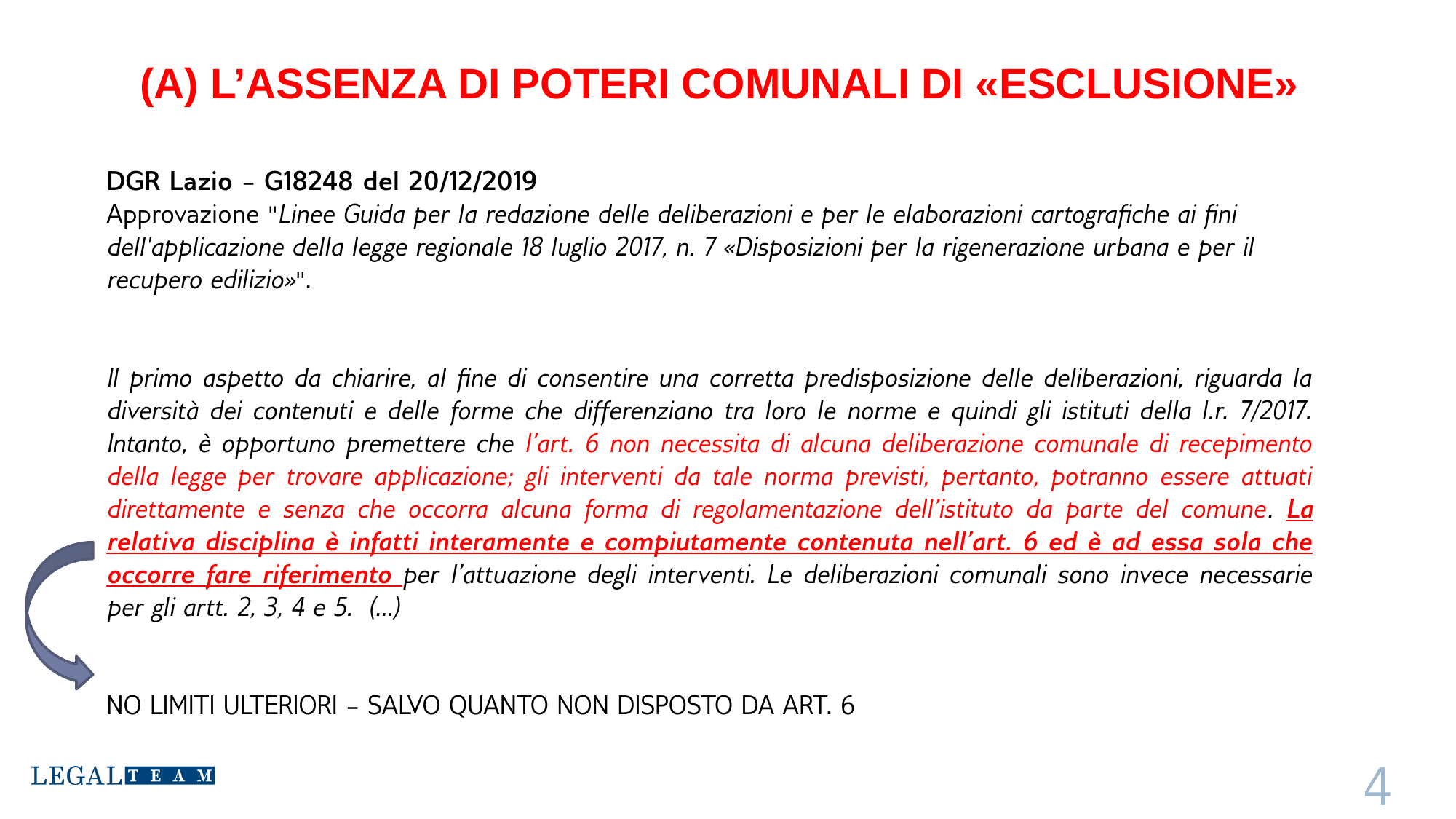

# (a) L’assenza di poteri comunali di «esclusione»
DGR Lazio – G18248 del 20/12/2019
Approvazione "Linee Guida per la redazione delle deliberazioni e per le elaborazioni cartografiche ai fini dell'applicazione della legge regionale 18 luglio 2017, n. 7 «Disposizioni per la rigenerazione urbana e per il recupero edilizio»".

Il primo aspetto da chiarire, al fine di consentire una corretta predisposizione delle deliberazioni, riguarda la diversità dei contenuti e delle forme che differenziano tra loro le norme e quindi gli istituti della l.r. 7/2017. Intanto, è opportuno premettere che l’art. 6 non necessita di alcuna deliberazione comunale di recepimento della legge per trovare applicazione; gli interventi da tale norma previsti, pertanto, potranno essere attuati direttamente e senza che occorra alcuna forma di regolamentazione dell’istituto da parte del comune. La relativa disciplina è infatti interamente e compiutamente contenuta nell’art. 6 ed è ad essa sola che occorre fare riferimento per l’attuazione degli interventi. Le deliberazioni comunali sono invece necessarie per gli artt. 2, 3, 4 e 5.  (…)

NO LIMITI ULTERIORI – SALVO QUANTO NON DISPOSTO DA ART. 6

4